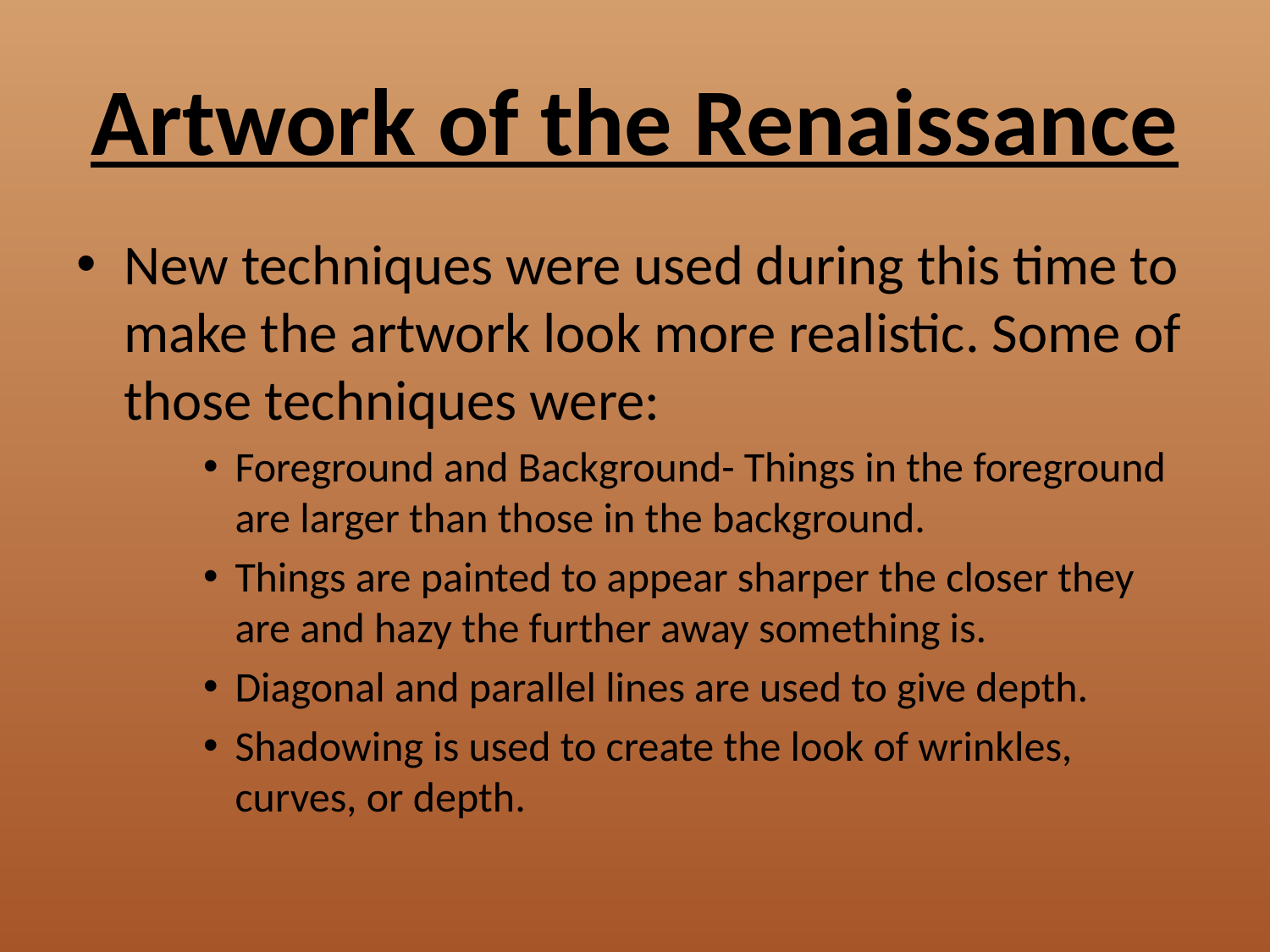

# Artwork of the Renaissance
New techniques were used during this time to make the artwork look more realistic. Some of those techniques were:
Foreground and Background- Things in the foreground are larger than those in the background.
Things are painted to appear sharper the closer they are and hazy the further away something is.
Diagonal and parallel lines are used to give depth.
Shadowing is used to create the look of wrinkles, curves, or depth.